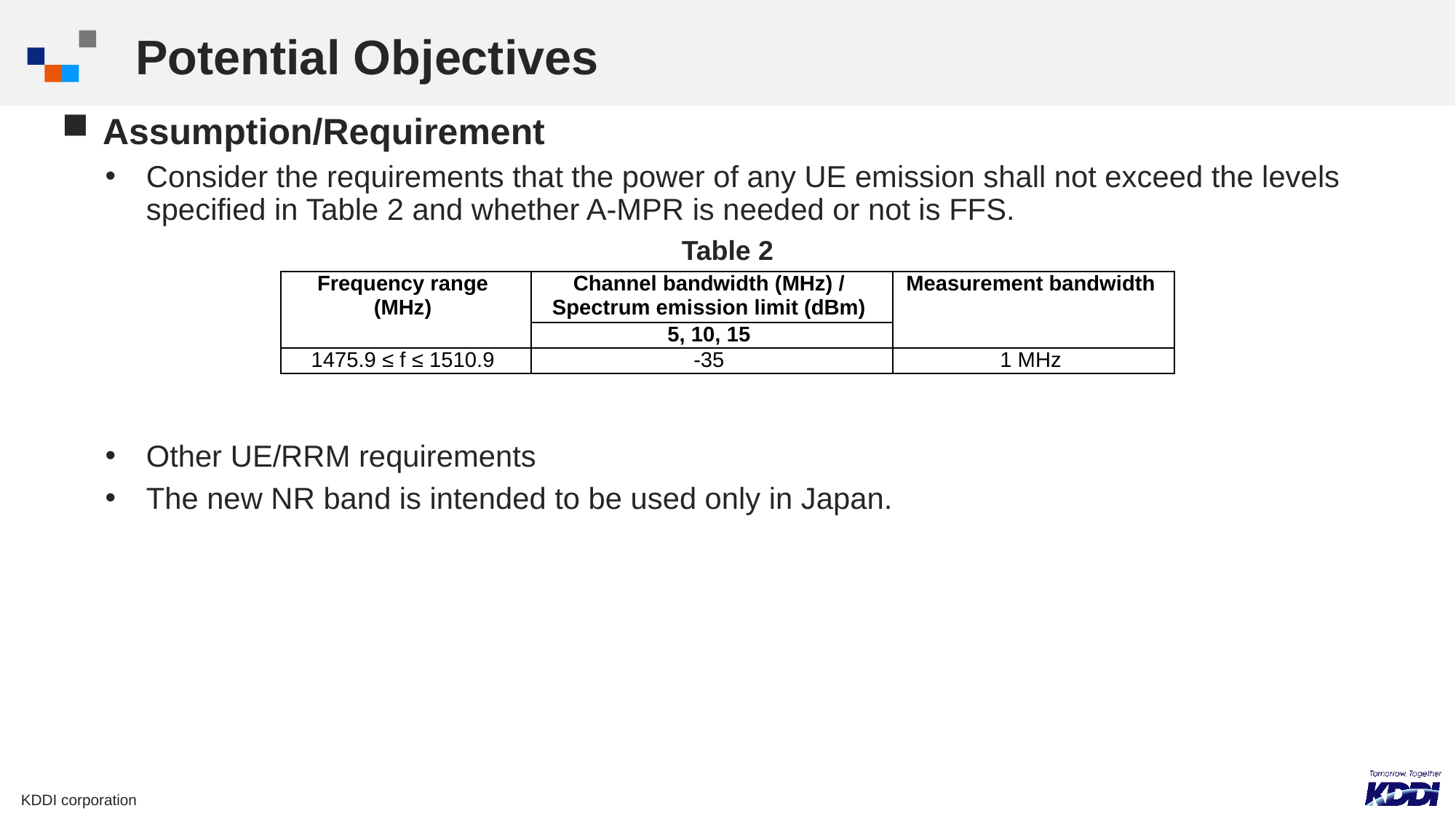

# Potential Objectives
Assumption/Requirement
Consider the requirements that the power of any UE emission shall not exceed the levels specified in Table 2 and whether A-MPR is needed or not is FFS.

Other UE/RRM requirements
The new NR band is intended to be used only in Japan.

Table 2
| Frequency range (MHz) | Channel bandwidth (MHz) / Spectrum emission limit (dBm) | Measurement bandwidth |
| --- | --- | --- |
|  | 5, 10, 15 |  |
| 1475.9 ≤ f ≤ 1510.9 | -35 | 1 MHz |